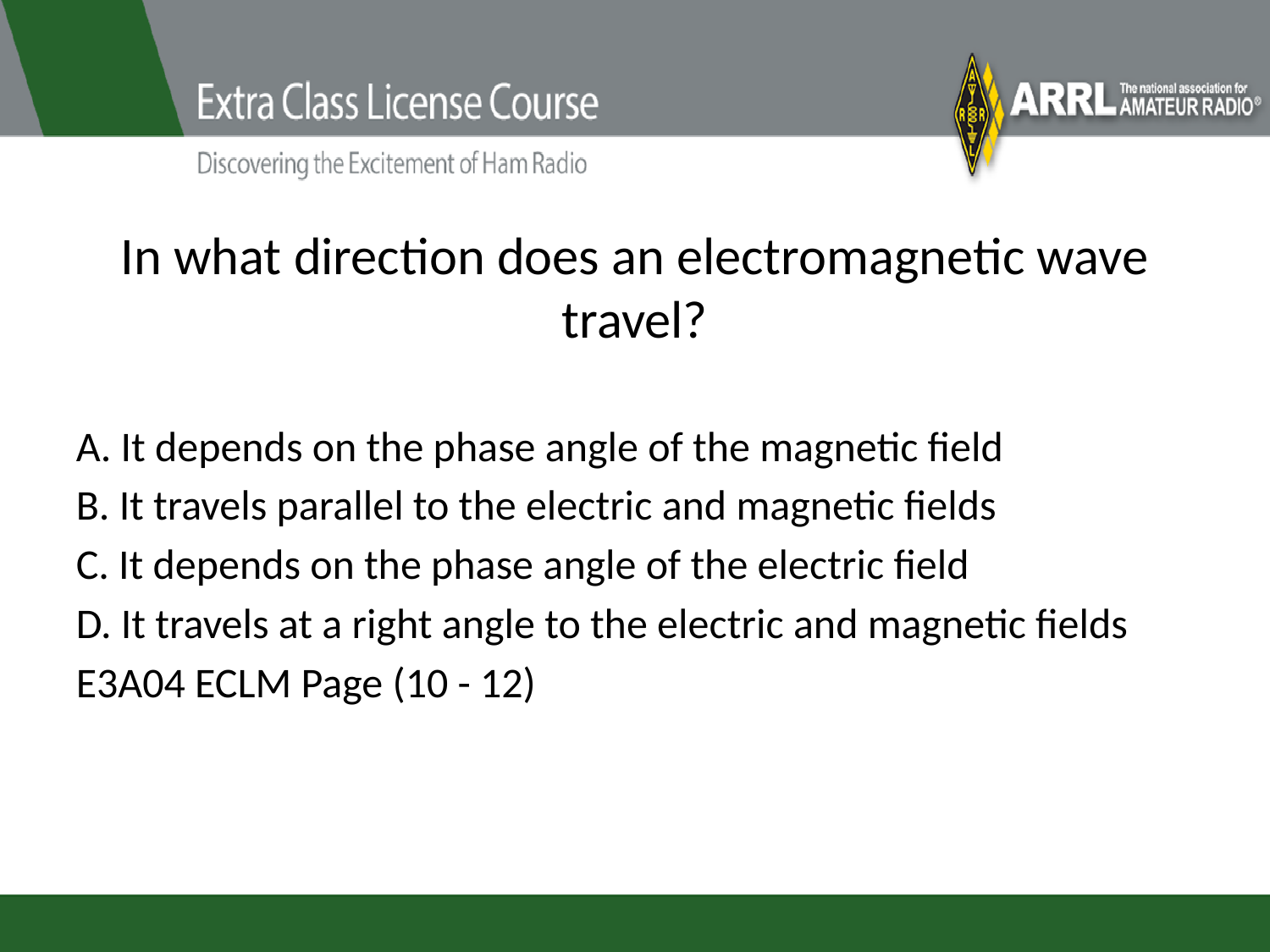

# In what direction does an electromagnetic wave travel?
A. It depends on the phase angle of the magnetic field
B. It travels parallel to the electric and magnetic fields
C. It depends on the phase angle of the electric field
D. It travels at a right angle to the electric and magnetic fields
E3A04 ECLM Page (10 - 12)